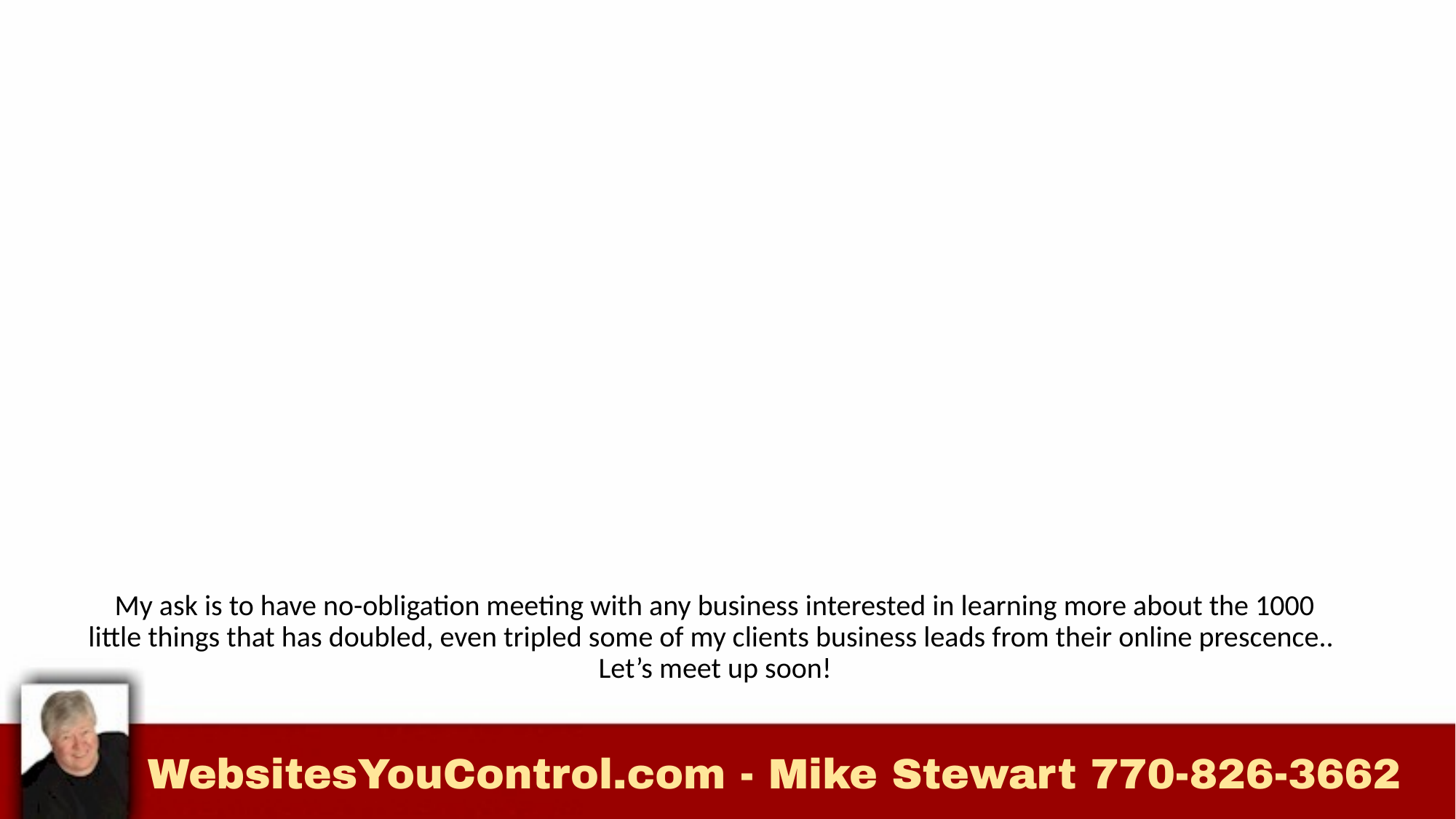

# My ask is to have no-obligation meeting with any business interested in learning more about the 1000 little things that has doubled, even tripled some of my clients business leads from their online prescence.. Let’s meet up soon!
WebsitesYouControl.com - Mike Stewart 770-826-3662